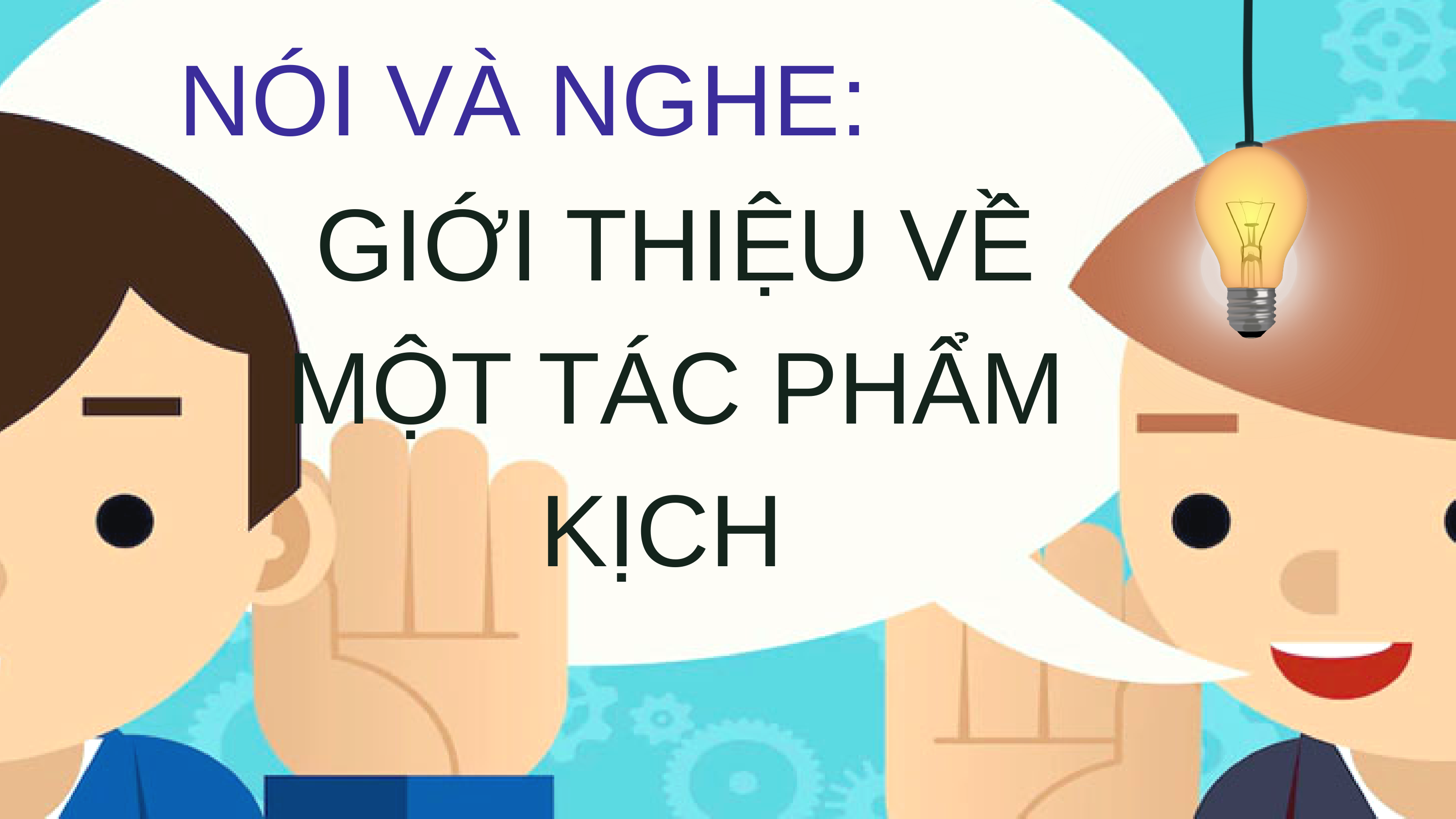

NÓI VÀ NGHE:

GIỚI THIỆU VỀ MỘT TÁC PHẨM KỊCH